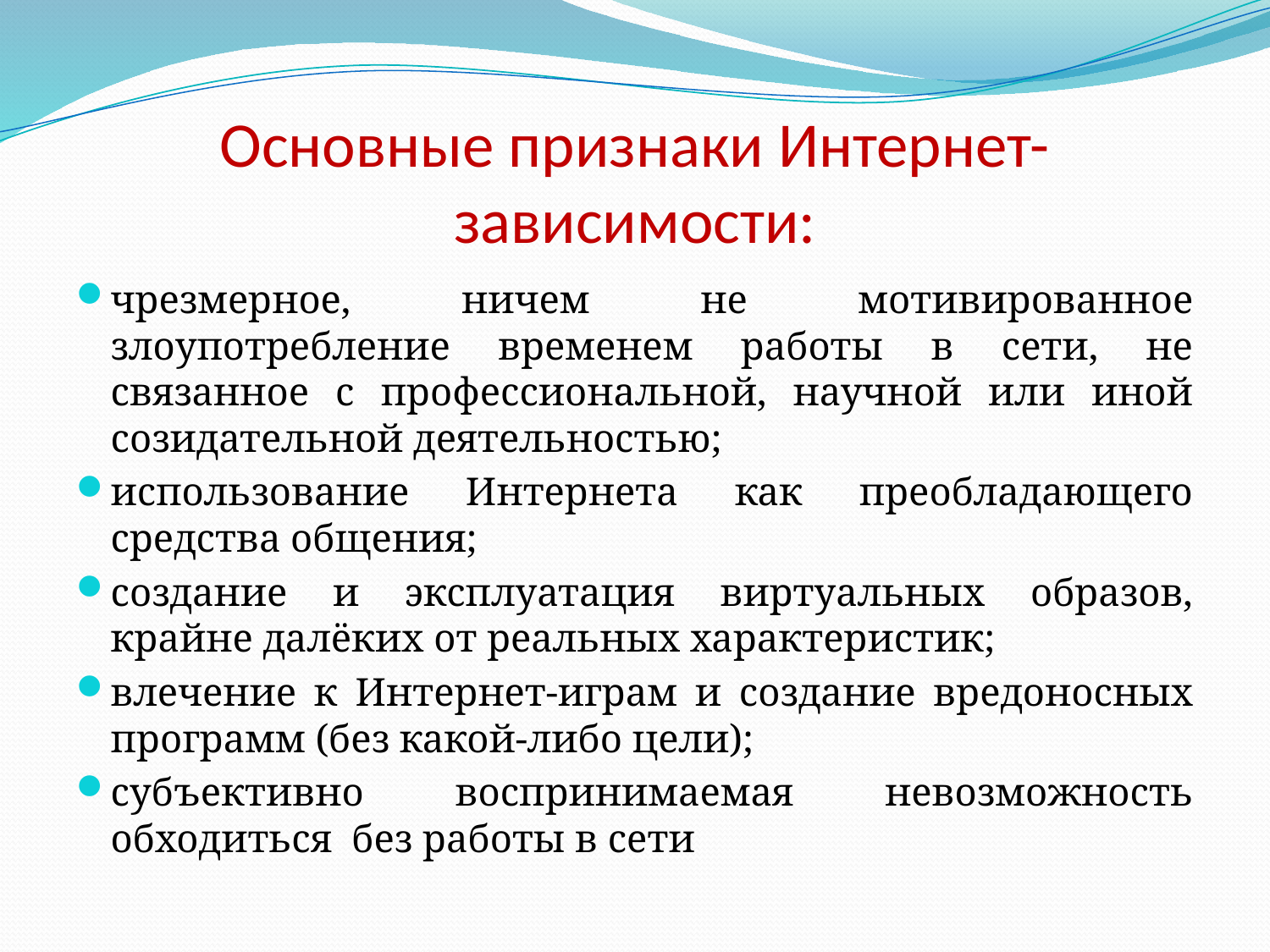

# Основные признаки Интернет-зависимости:
чрезмерное, ничем не мотивированное злоупотребление временем работы в сети, не связанное с профессиональной, научной или иной созидательной деятельностью;
использование Интернета как преобладающего средства общения;
создание и эксплуатация виртуальных образов, крайне далёких от реальных характеристик;
влечение к Интернет-играм и создание вредоносных программ (без какой-либо цели);
субъективно воспринимаемая невозможность обходиться  без работы в сети